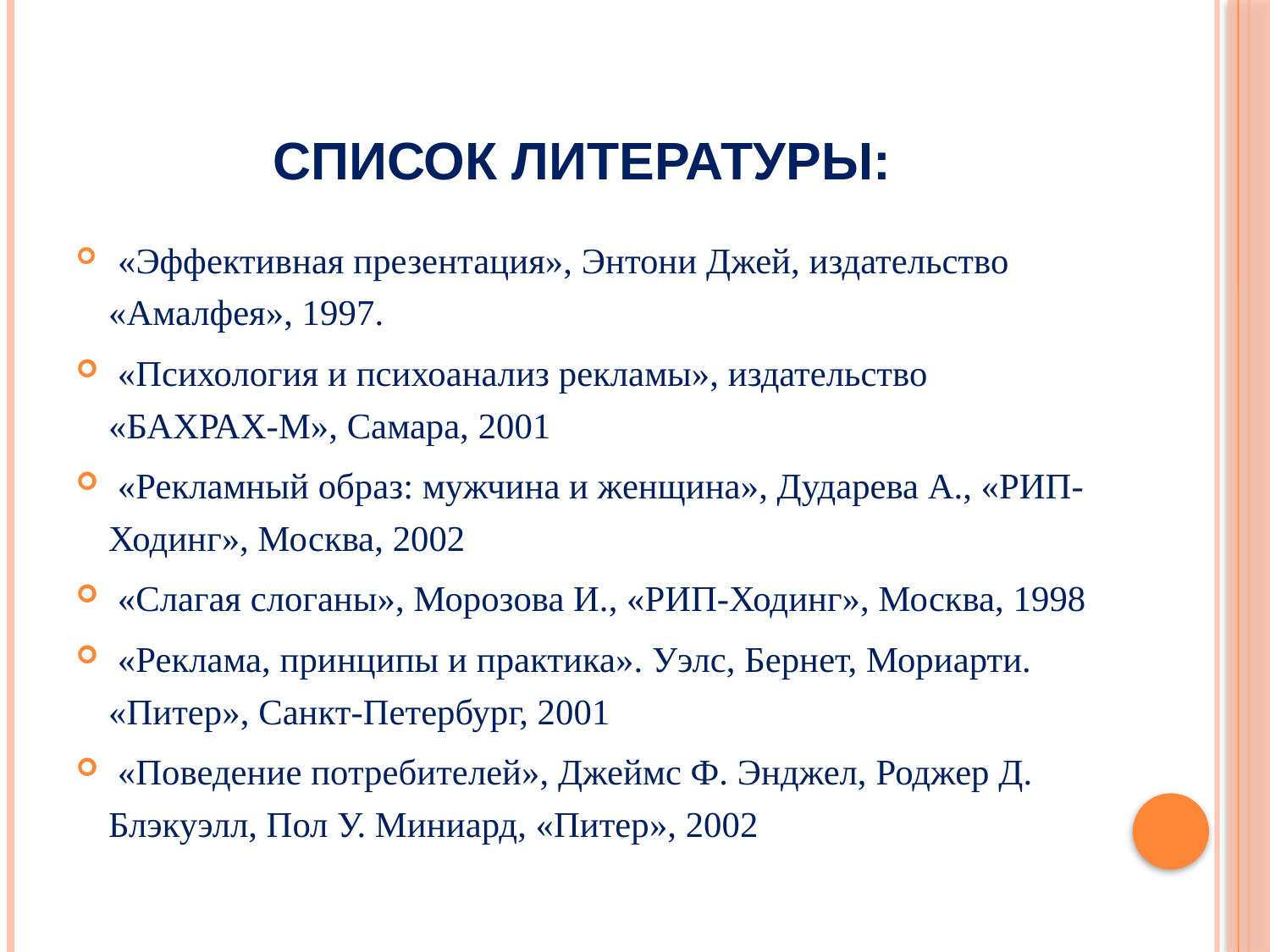

# Список литературы:
 «Эффективная презентация», Энтони Джей, издательство «Амалфея», 1997.
 «Психология и психоанализ рекламы», издательство «БАХРАХ-М», Самара, 2001
 «Рекламный образ: мужчина и женщина», Дударева А., «РИП-Ходинг», Москва, 2002
 «Слагая слоганы», Морозова И., «РИП-Ходинг», Москва, 1998
 «Реклама, принципы и практика». Уэлс, Бернет, Мориарти. «Питер», Санкт-Петербург, 2001
 «Поведение потребителей», Джеймс Ф. Энджел, Роджер Д. Блэкуэлл, Пол У. Миниард, «Питер», 2002